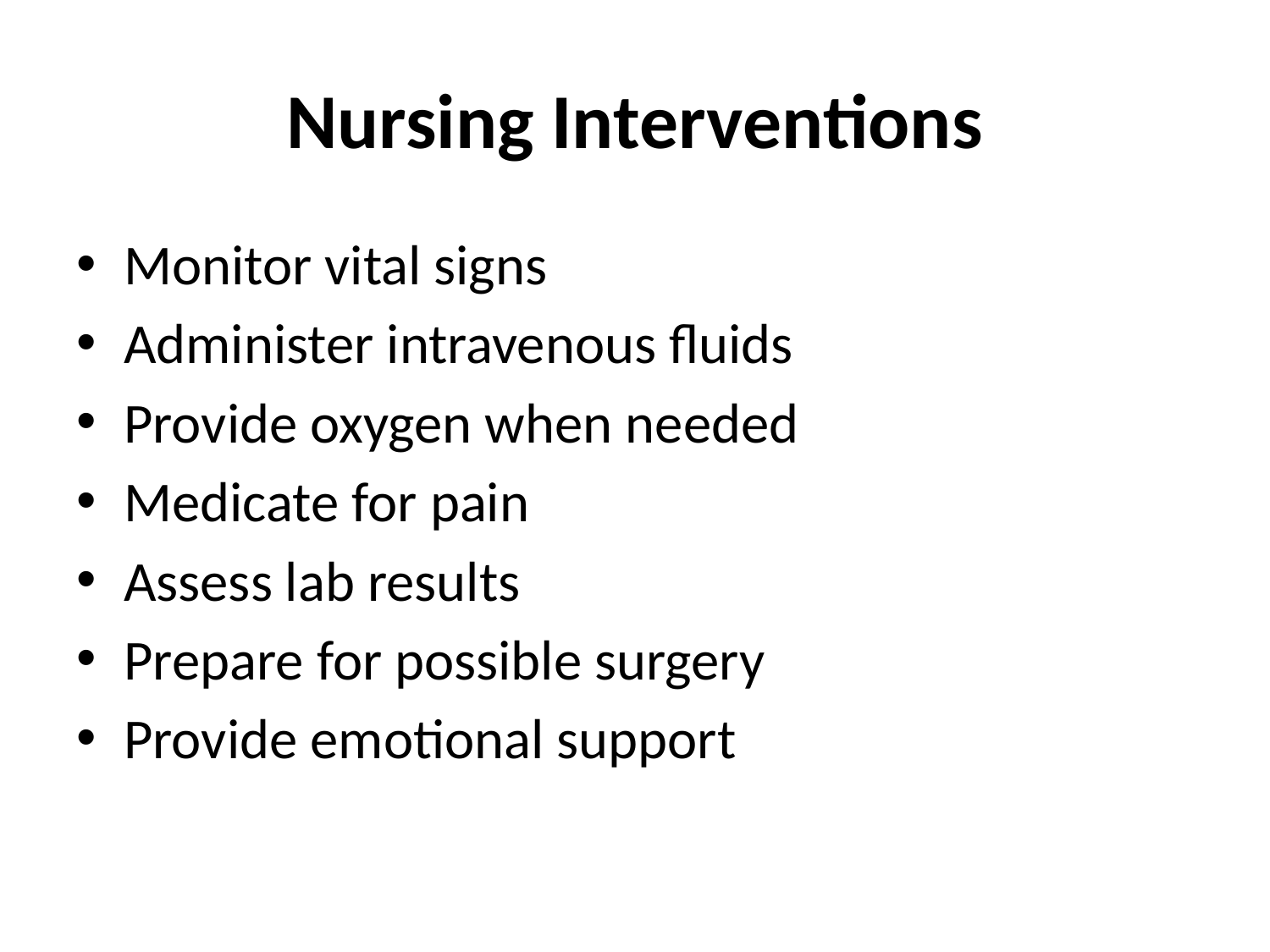

# Nursing Interventions
Monitor vital signs
Administer intravenous fluids
Provide oxygen when needed
Medicate for pain
Assess lab results
Prepare for possible surgery
Provide emotional support